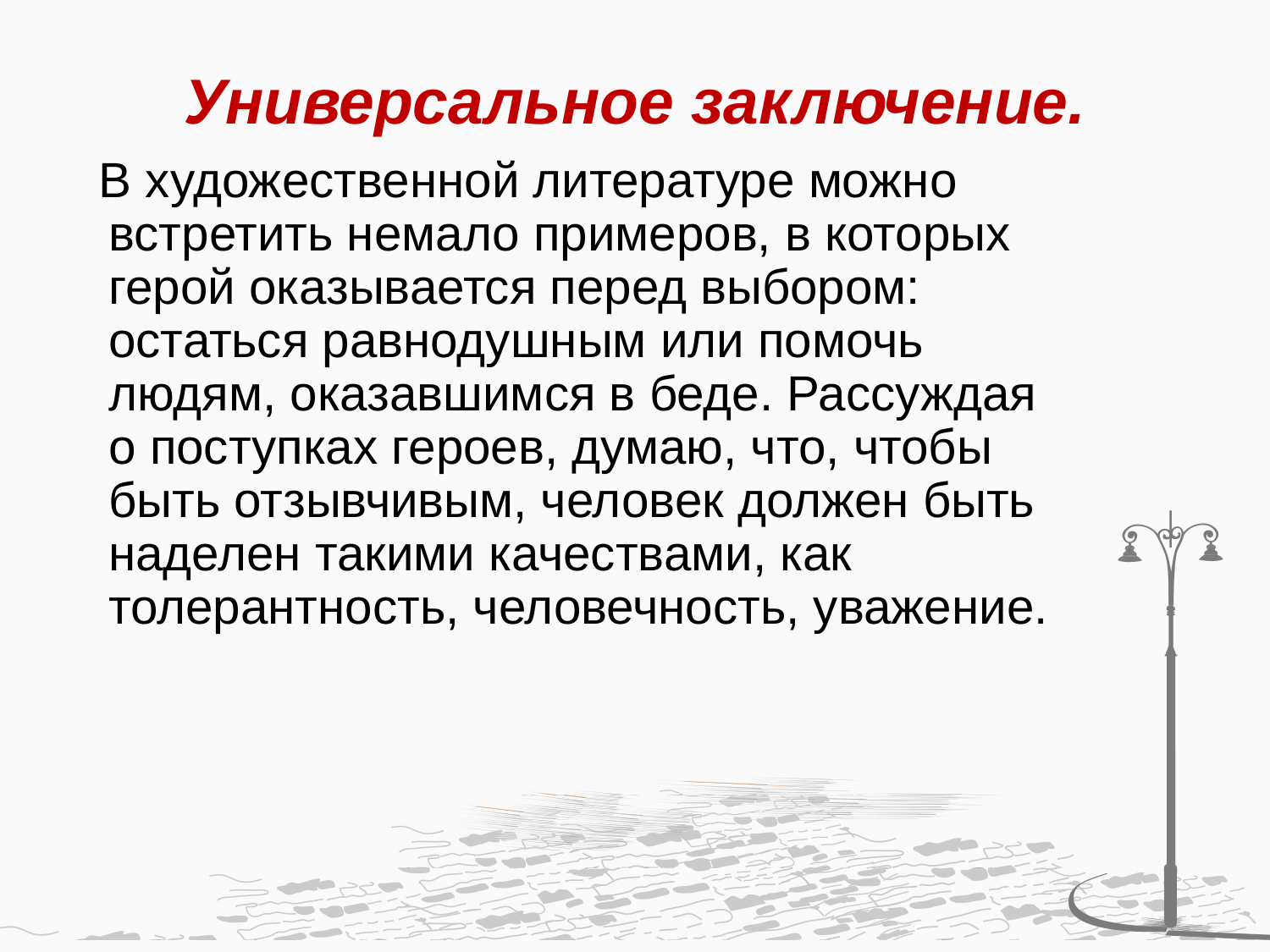

# Универсальное заключение.

В художественной литературе можно встретить немало примеров, в которых герой оказывается перед выбором: остаться равнодушным или помочь людям, оказавшимся в беде. Рассуждая о поступках героев, думаю, что, чтобы быть отзывчивым, человек должен быть наделен такими качествами, как толерантность, человечность, уважение.